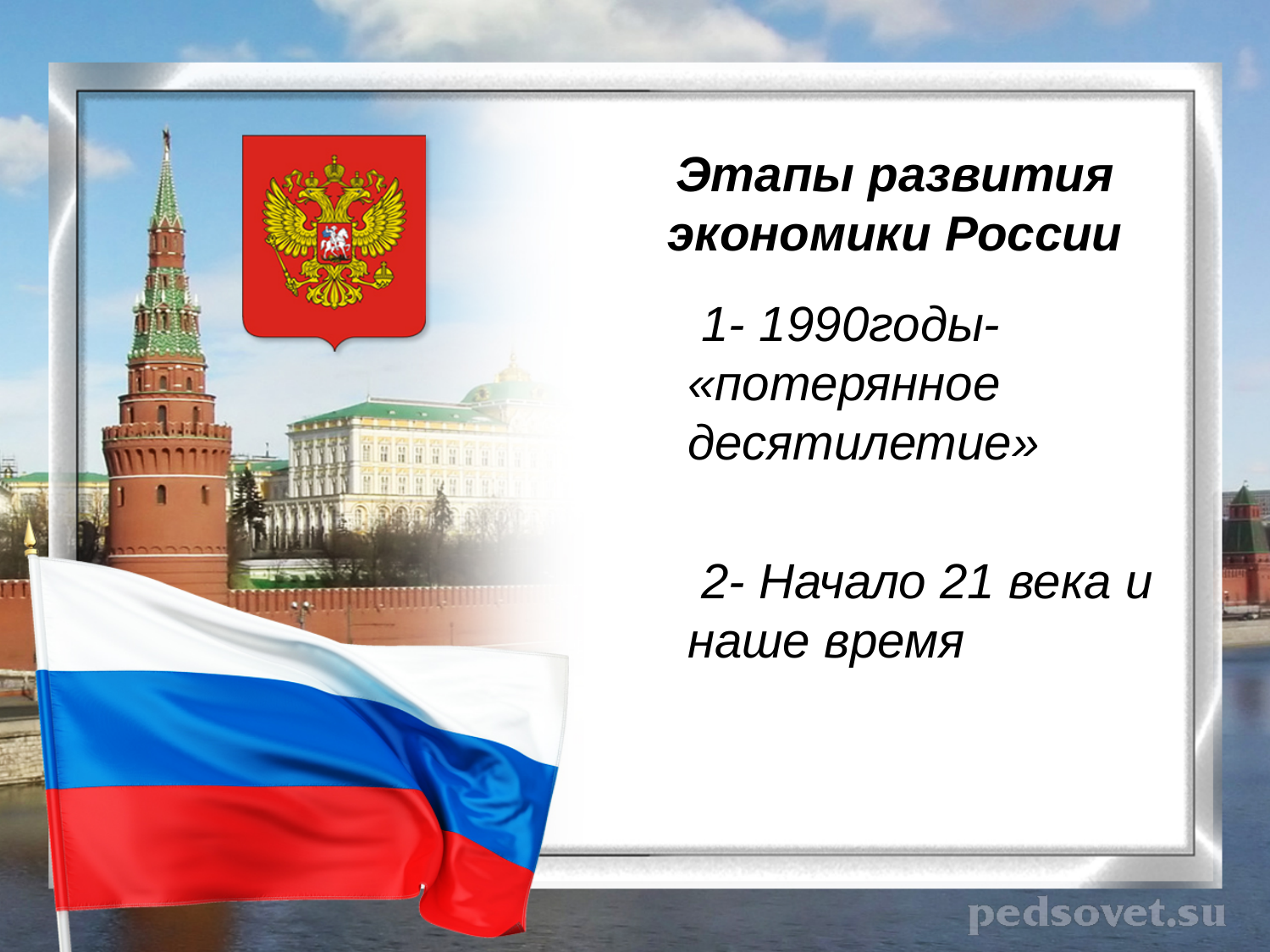

Этапы развития экономики России
 1- 1990годы- «потерянное десятилетие»

 2- Начало 21 века и наше время